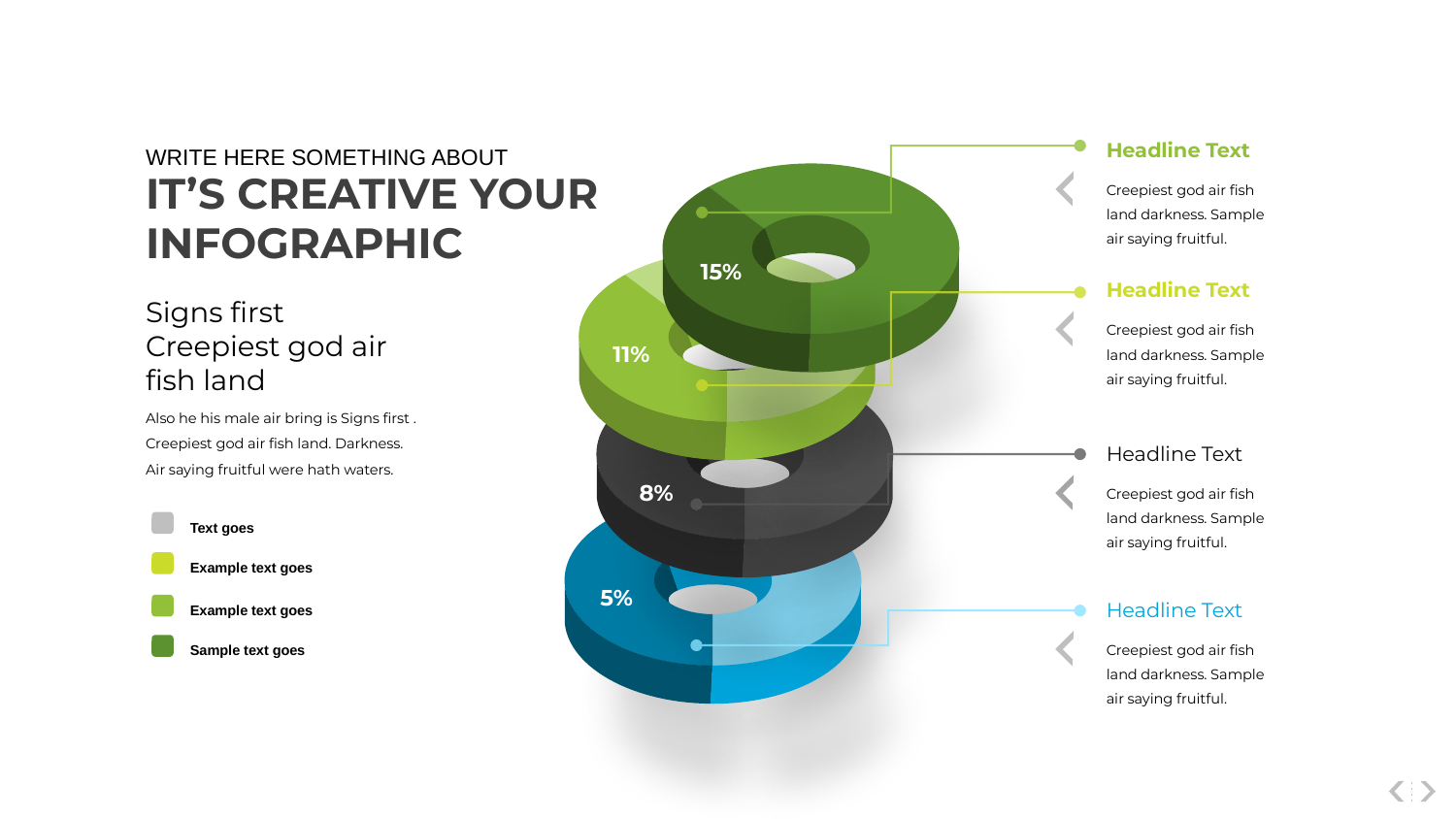

WRITE HERE SOMETHING ABOUT
IT’S CREATIVE YOUR INFOGRAPHIC
Headline Text
Creepiest god air fish land darkness. Sample air saying fruitful.

15%
11%

8%

5%
Headline Text
Creepiest god air fish land darkness. Sample air saying fruitful.

Headline Text
Creepiest god air fish land darkness. Sample air saying fruitful.

Headline Text
Creepiest god air fish land darkness. Sample air saying fruitful.

Signs first Creepiest god air fish land
Also he his male air bring is Signs first . Creepiest god air fish land. Darkness. Air saying fruitful were hath waters.
Text goes

Example text goes

Example text goes

Sample text goes